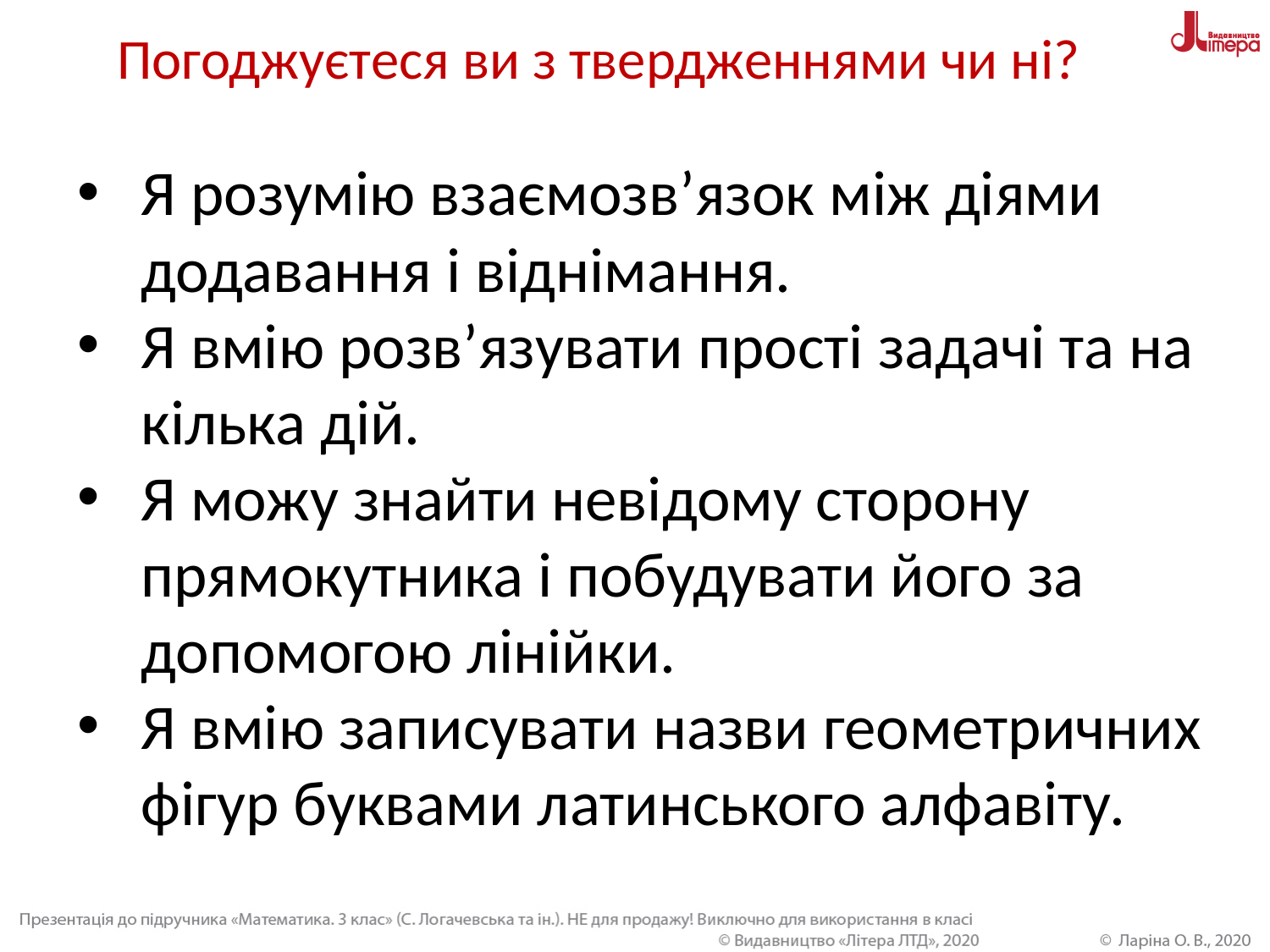

Погоджуєтеся ви з твердженнями чи ні?
Я розумію взаємозв’язок між діями додавання і віднімання.
Я вмію розв’язувати прості задачі та на кілька дій.
Я можу знайти невідому сторону прямокутника і побудувати його за допомогою лінійки.
Я вмію записувати назви геометричних фігур буквами латинського алфавіту.